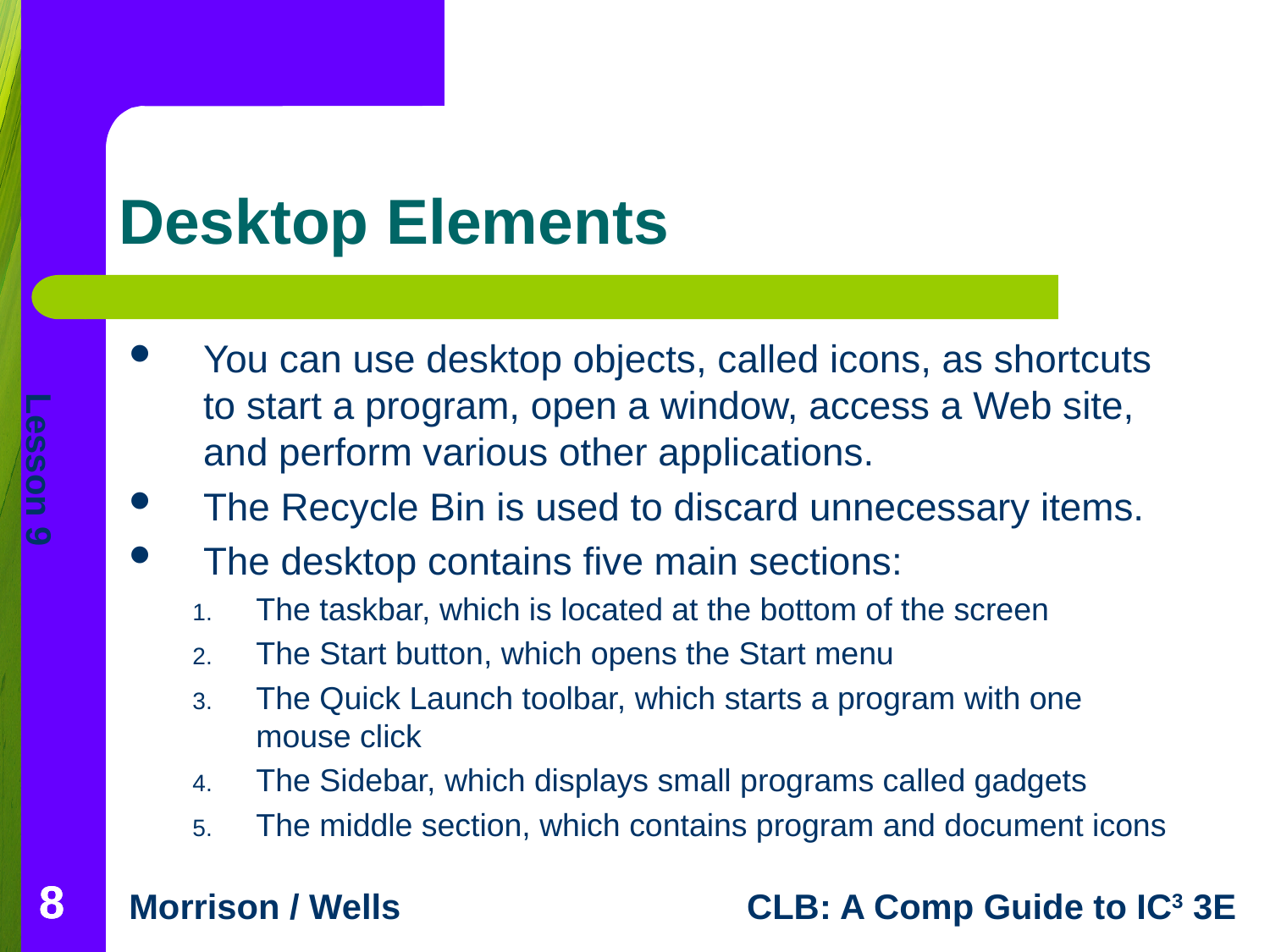

# Desktop Elements
You can use desktop objects, called icons, as shortcuts to start a program, open a window, access a Web site, and perform various other applications.
The Recycle Bin is used to discard unnecessary items.
The desktop contains five main sections:
The taskbar, which is located at the bottom of the screen
The Start button, which opens the Start menu
The Quick Launch toolbar, which starts a program with one mouse click
The Sidebar, which displays small programs called gadgets
The middle section, which contains program and document icons
8
8
8